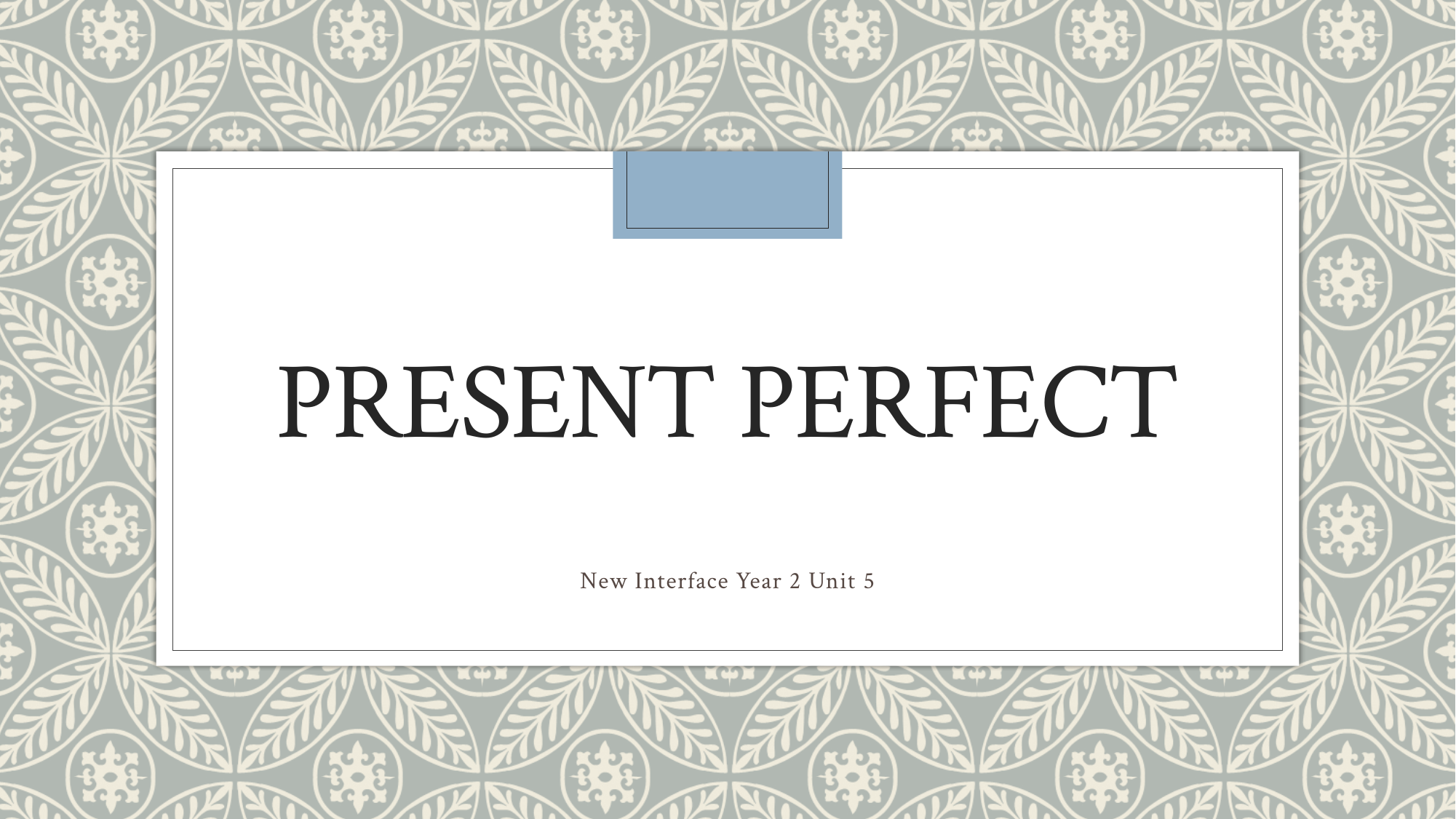

# Present Perfect
New Interface Year 2 Unit 5